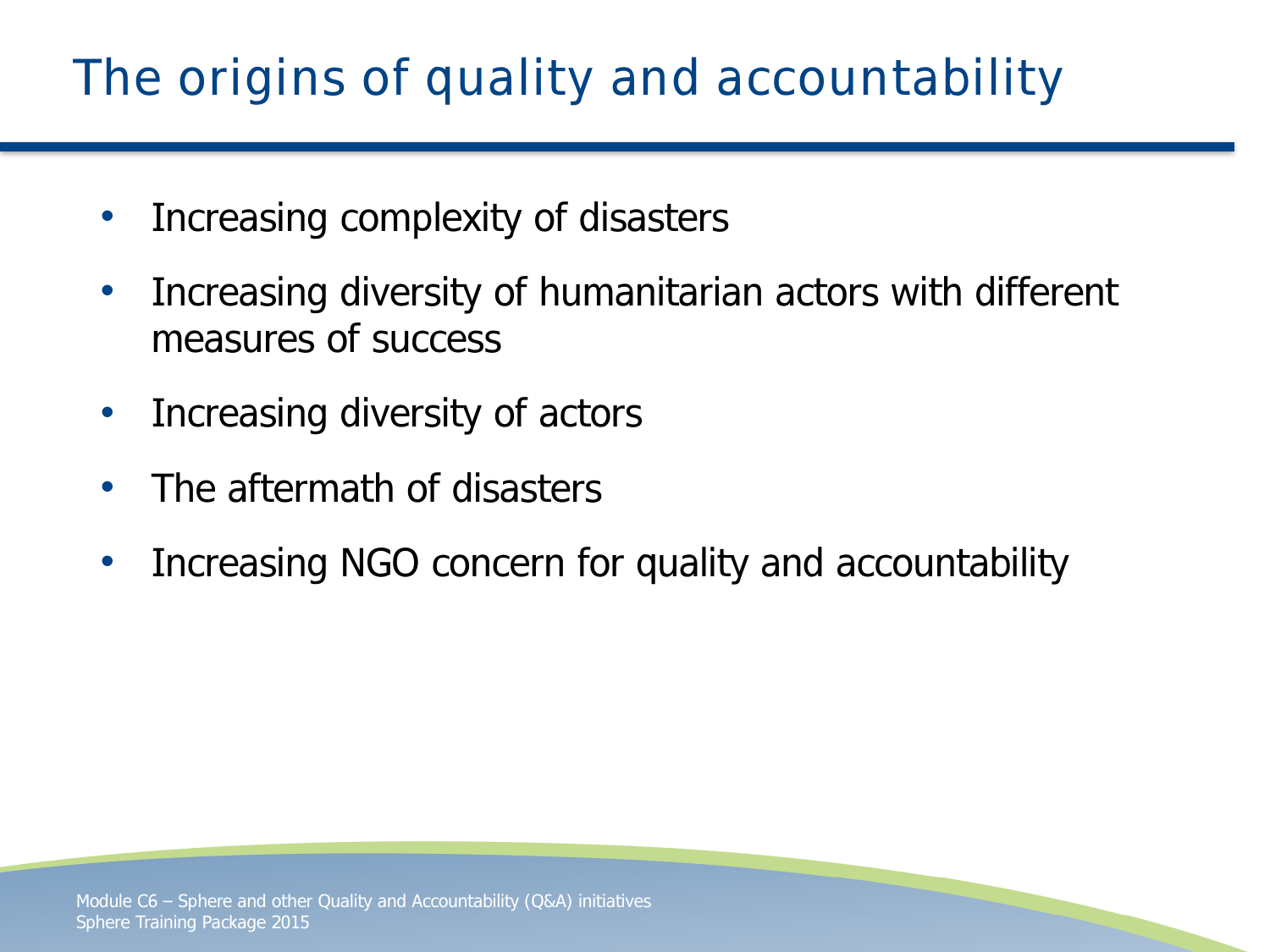

# The origins of quality and accountability
Increasing complexity of disasters
Increasing diversity of humanitarian actors with different measures of success
Increasing diversity of actors
The aftermath of disasters
Increasing NGO concern for quality and accountability
Module C6 – Sphere and other Quality and Accountability (Q&A) initiatives
Sphere Training Package 2015